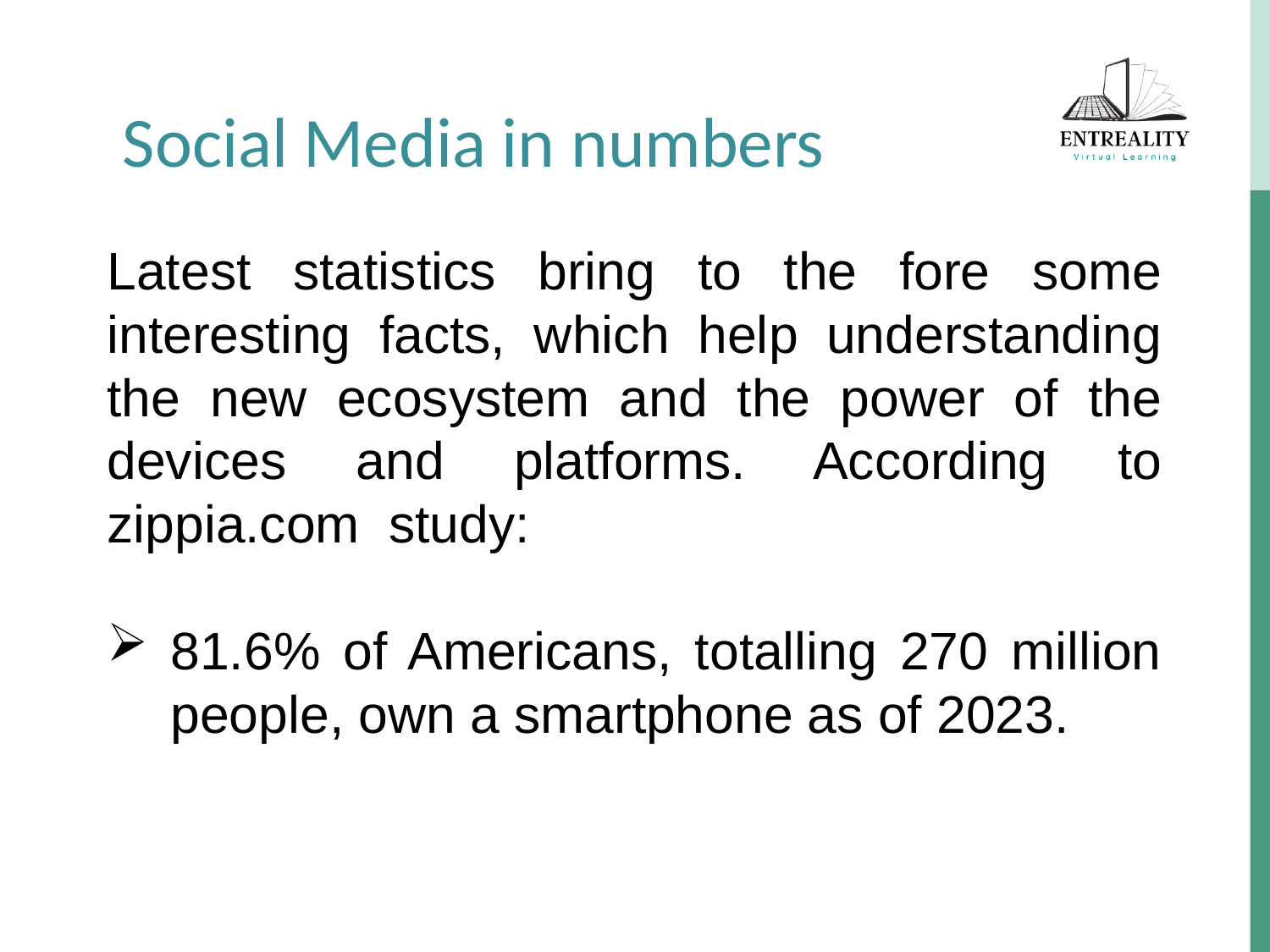

Social Media in numbers

Latest statistics bring to the fore some interesting facts, which help understanding the new ecosystem and the power of the devices and platforms. According to zippia.com  study:

81.6% of Americans, totalling 270 million people, own a smartphone as of 2023.